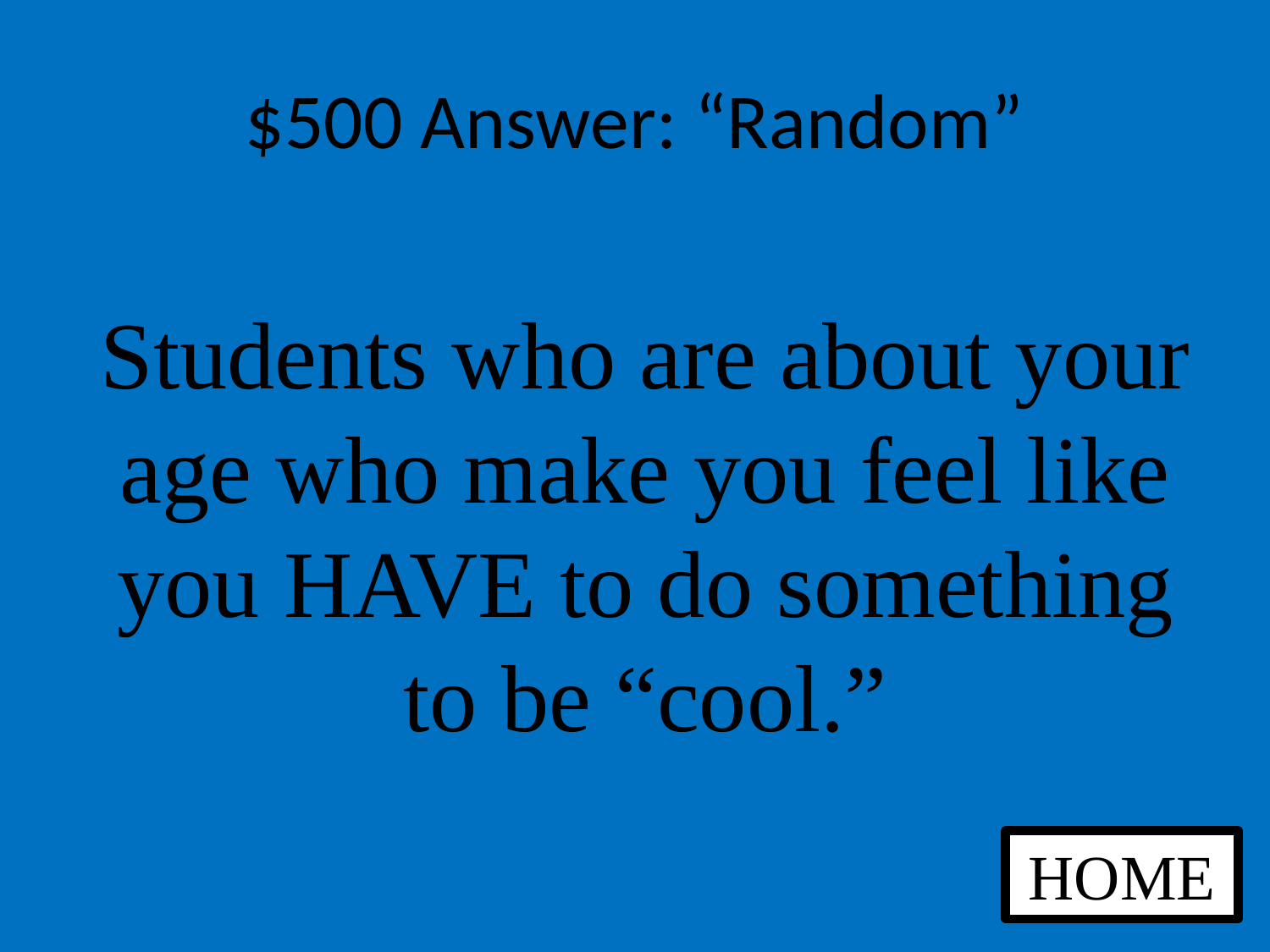

# $500 Answer: “Random”
Students who are about your age who make you feel like you HAVE to do something to be “cool.”
HOME